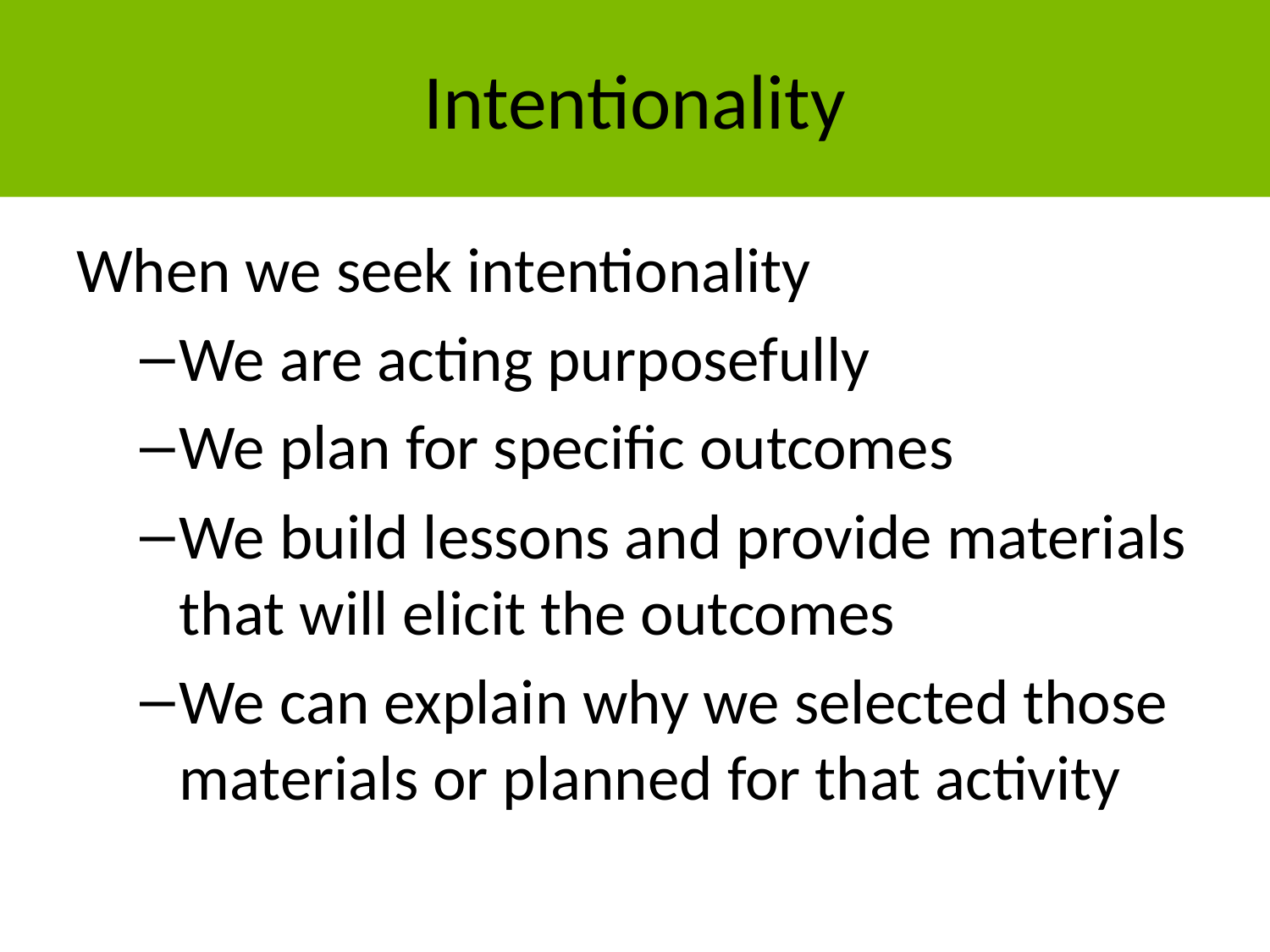

# Intentionality
When we seek intentionality
We are acting purposefully
We plan for specific outcomes
We build lessons and provide materials that will elicit the outcomes
We can explain why we selected those materials or planned for that activity